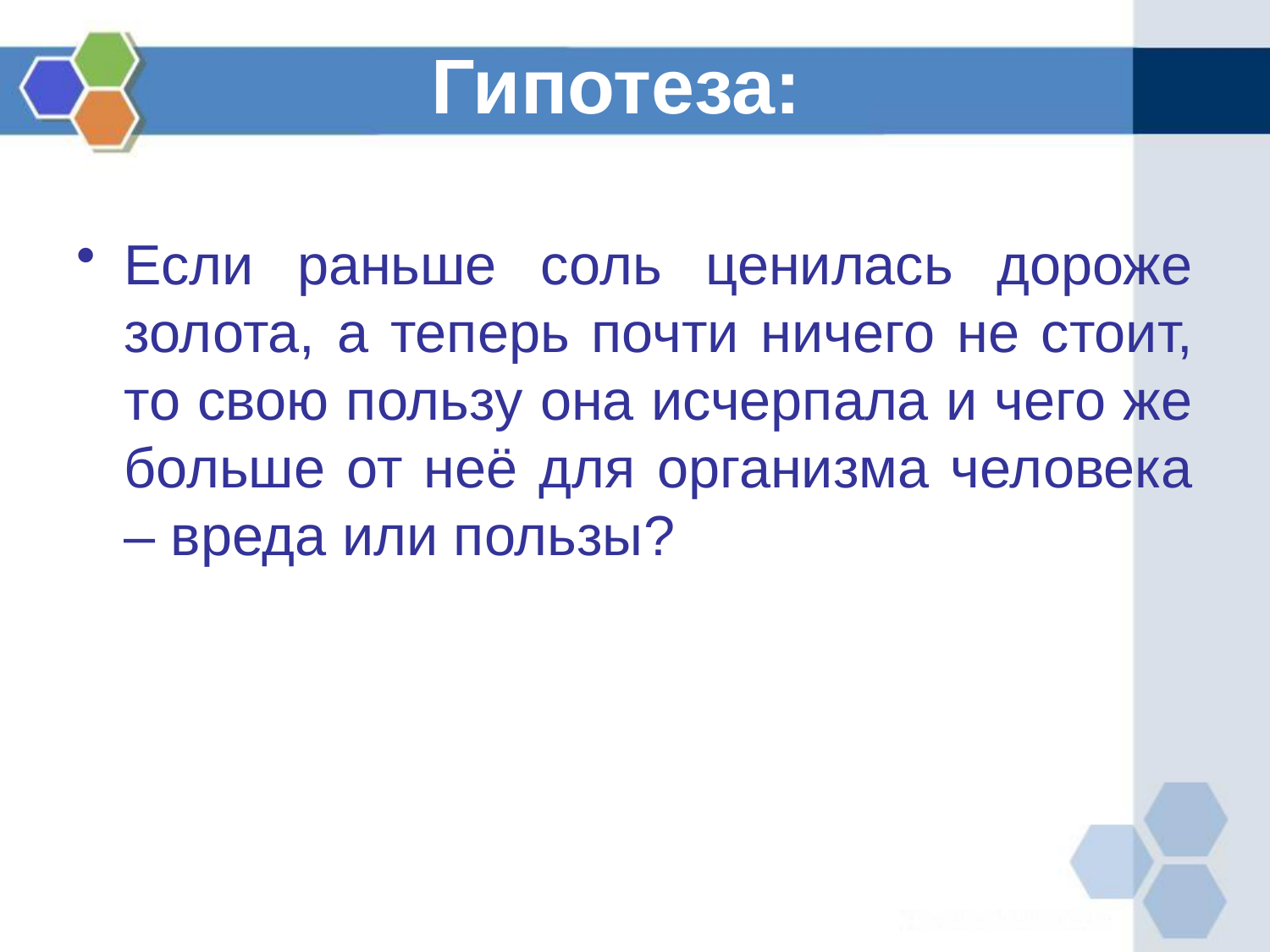

# Гипотеза:
Если раньше соль ценилась дороже золота, а теперь почти ничего не стоит, то свою пользу она исчерпала и чего же больше от неё для организма человека – вреда или пользы?